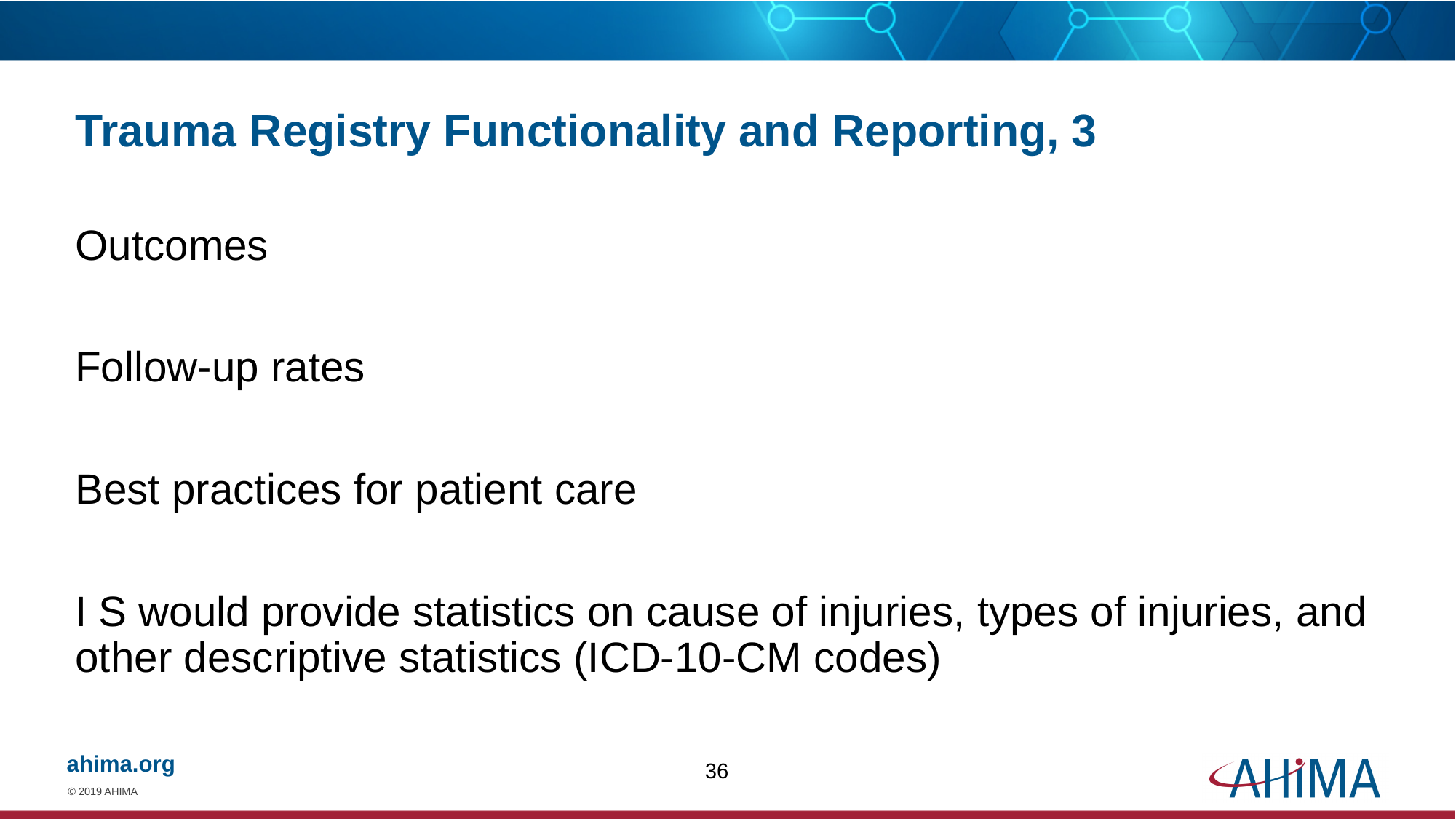

# Trauma Registry Functionality and Reporting, 3
Outcomes

Follow-up rates

Best practices for patient care

I S would provide statistics on cause of injuries, types of injuries, and other descriptive statistics (ICD-10-CM codes)